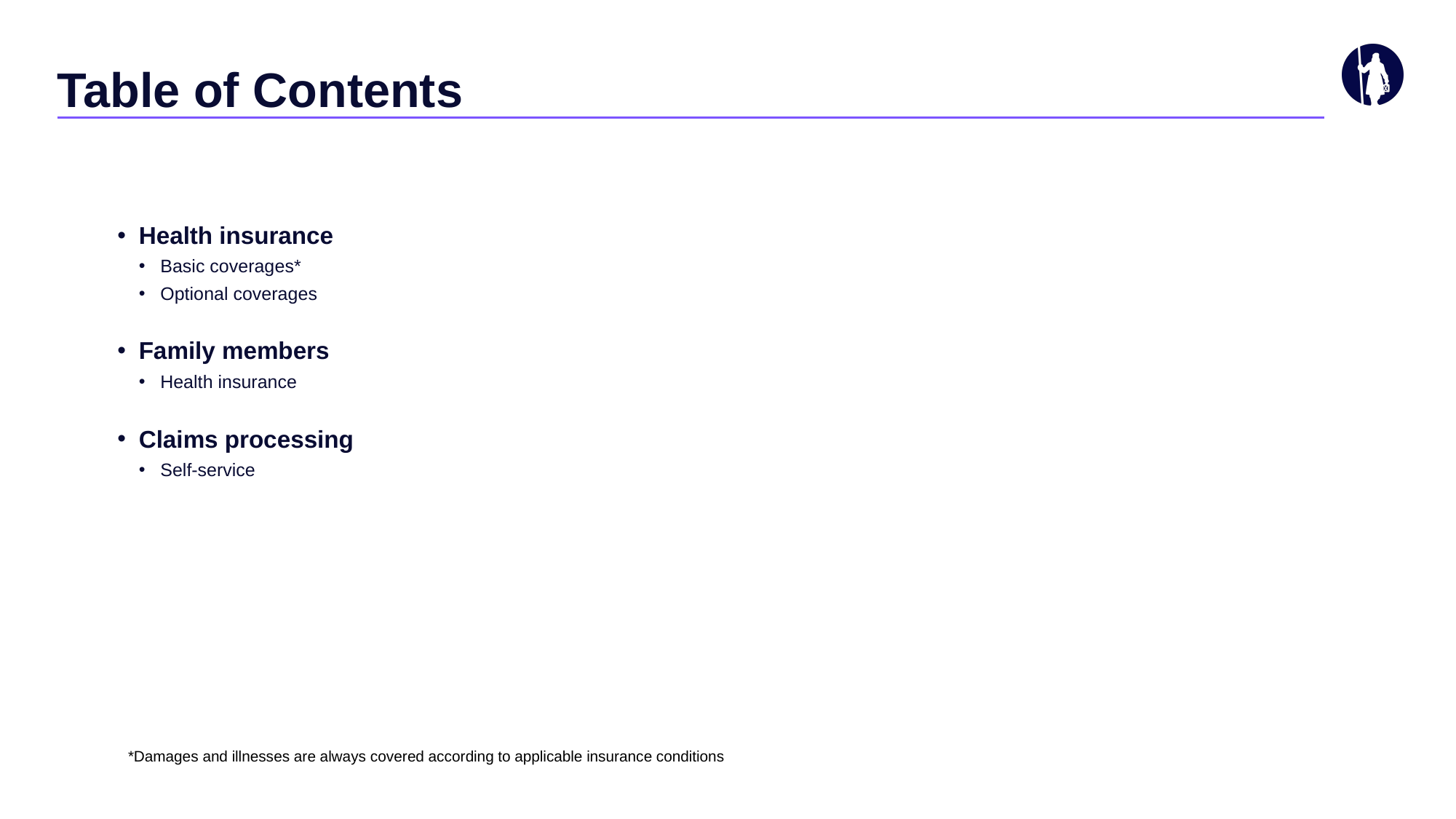

# Table of Contents

Health insurance
Basic coverages*
Optional coverages
Family members
Health insurance
Claims processing
Self-service

*Damages and illnesses are always covered according to applicable insurance conditions